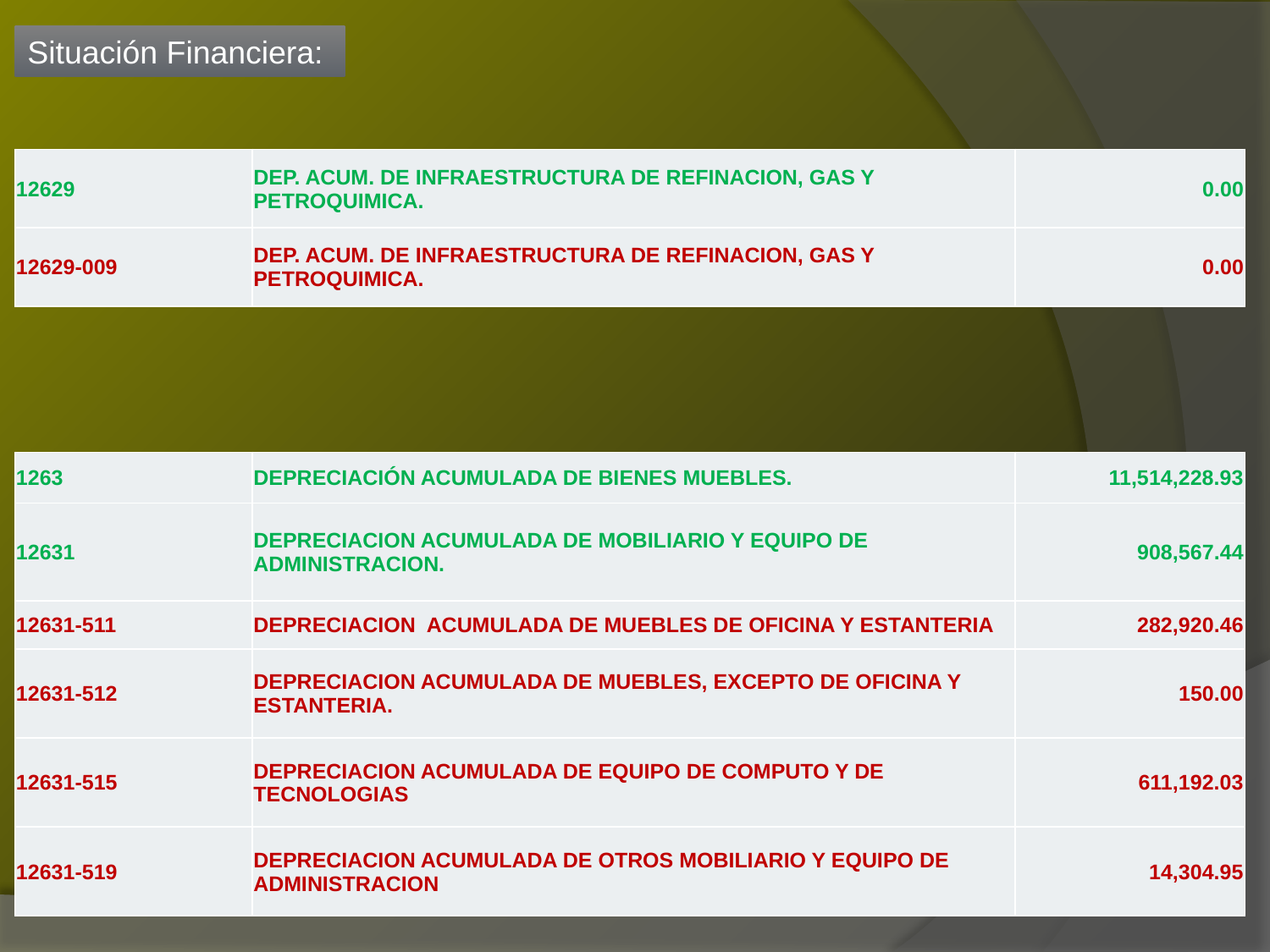

Situación Financiera:
| 12629 | DEP. ACUM. DE INFRAESTRUCTURA DE REFINACION, GAS Y PETROQUIMICA. | 0.00 |
| --- | --- | --- |
| 12629-009 | DEP. ACUM. DE INFRAESTRUCTURA DE REFINACION, GAS Y PETROQUIMICA. | 0.00 |
| 1263 | DEPRECIACIÓN ACUMULADA DE BIENES MUEBLES. | 11,514,228.93 |
| --- | --- | --- |
| 12631 | DEPRECIACION ACUMULADA DE MOBILIARIO Y EQUIPO DE ADMINISTRACION. | 908,567.44 |
| 12631-511 | DEPRECIACION ACUMULADA DE MUEBLES DE OFICINA Y ESTANTERIA | 282,920.46 |
| 12631-512 | DEPRECIACION ACUMULADA DE MUEBLES, EXCEPTO DE OFICINA Y ESTANTERIA. | 150.00 |
| 12631-515 | DEPRECIACION ACUMULADA DE EQUIPO DE COMPUTO Y DE TECNOLOGIAS | 611,192.03 |
| 12631-519 | DEPRECIACION ACUMULADA DE OTROS MOBILIARIO Y EQUIPO DE ADMINISTRACION | 14,304.95 |